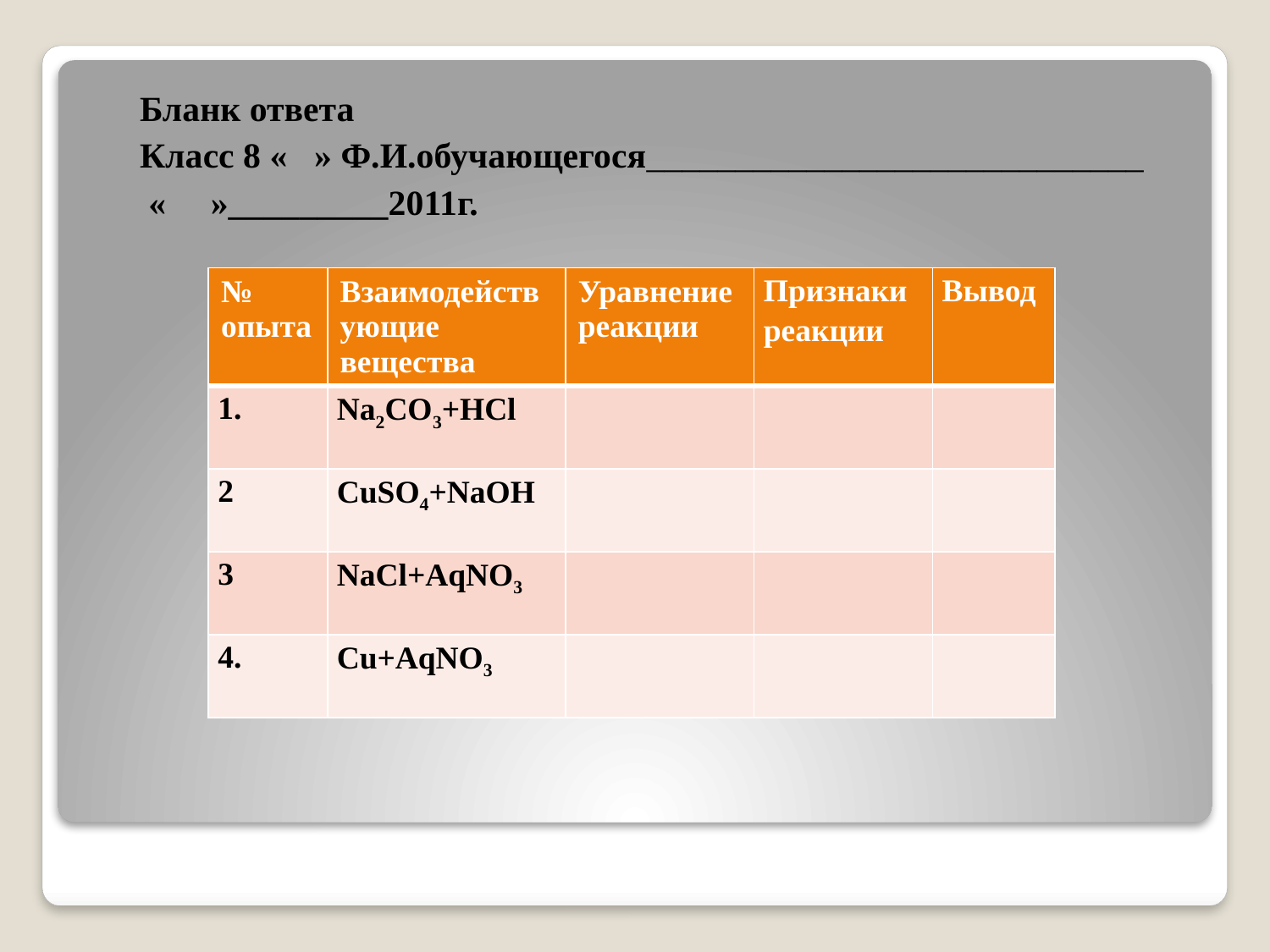

Бланк ответа
     Класс 8 «   » Ф.И.обучающегося____________________________
      «     »_________2011г.

| № опыта | Взаимодействующие вещества | Уравнение реакции | Признаки реакции | Вывод |
| --- | --- | --- | --- | --- |
| 1. | Na2CO3+HCl |  |  |  |
| 2 | CuSO4+NaOH |  |  |  |
| 3 | NaCl+AqNO3 |  |  |  |
| 4. | Cu+AqNO3 |  |  |  |
#